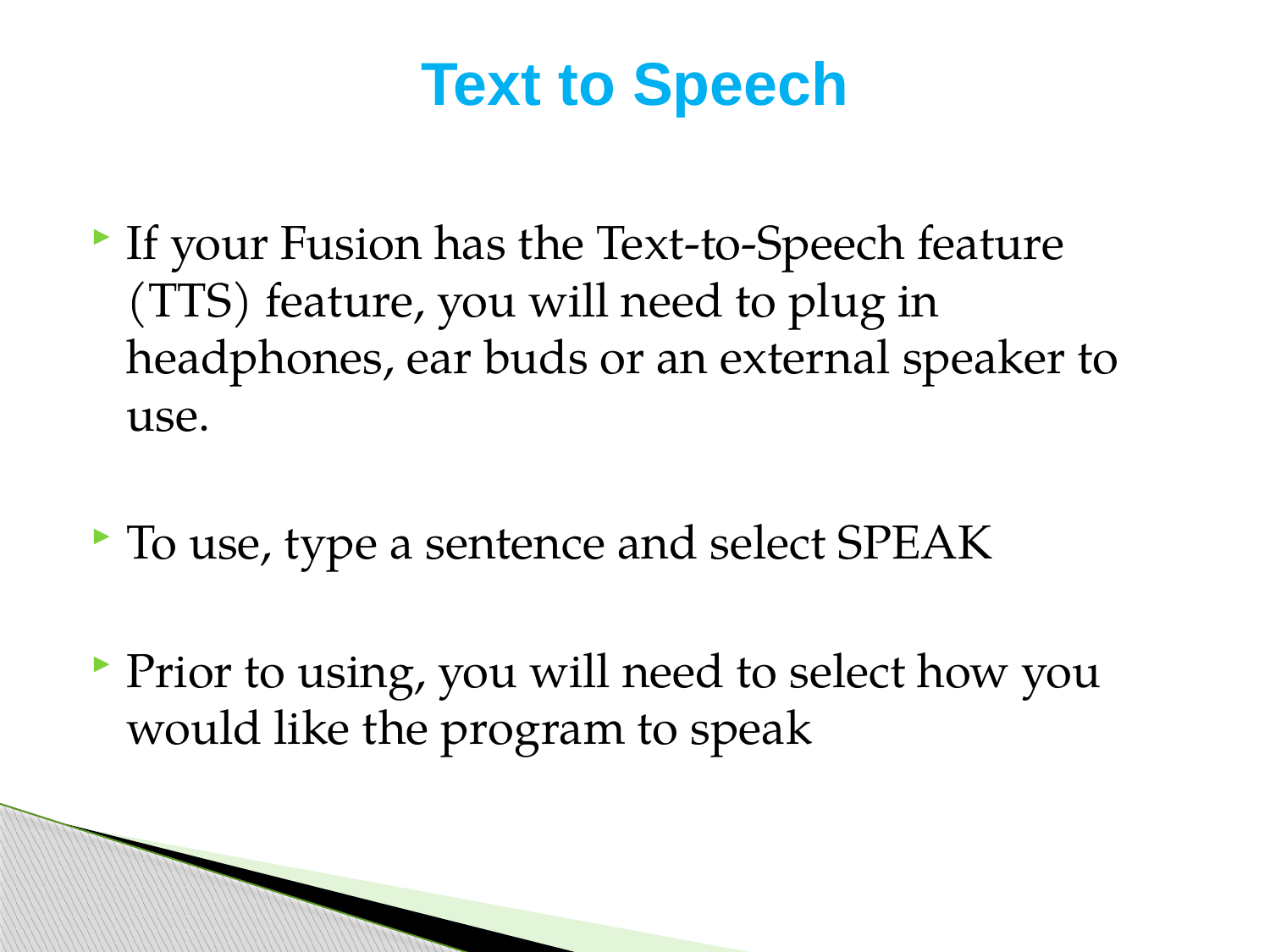

# Text to Speech
If your Fusion has the Text-to-Speech feature (TTS) feature, you will need to plug in headphones, ear buds or an external speaker to use.

To use, type a sentence and select SPEAK

Prior to using, you will need to select how you would like the program to speak